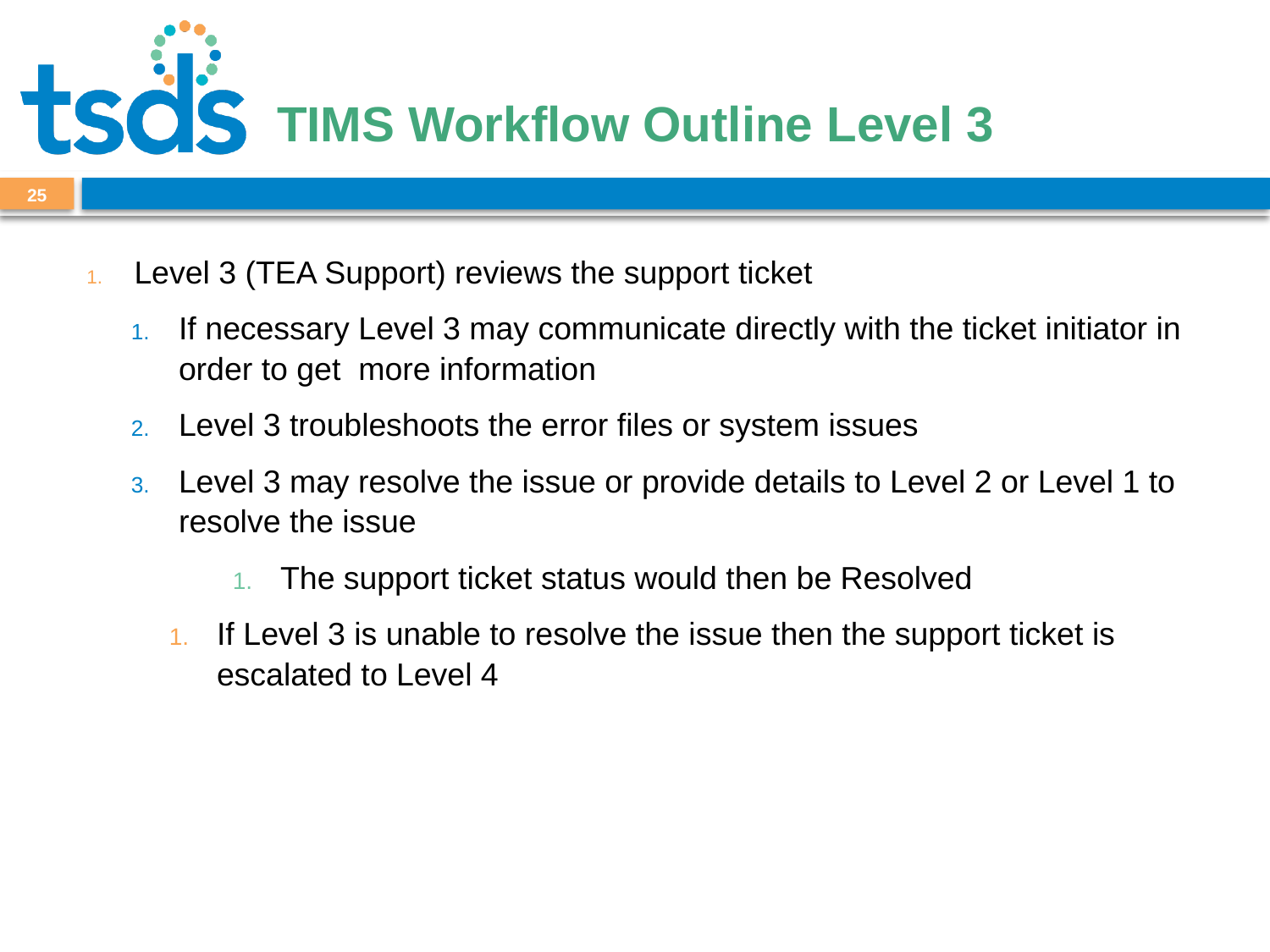

# TIMS Workflow Outline Level 3
25
Level 3 (TEA Support) reviews the support ticket
If necessary Level 3 may communicate directly with the ticket initiator in order to get  more information
Level 3 troubleshoots the error files or system issues
Level 3 may resolve the issue or provide details to Level 2 or Level 1 to resolve the issue
The support ticket status would then be Resolved
If Level 3 is unable to resolve the issue then the support ticket is escalated to Level 4